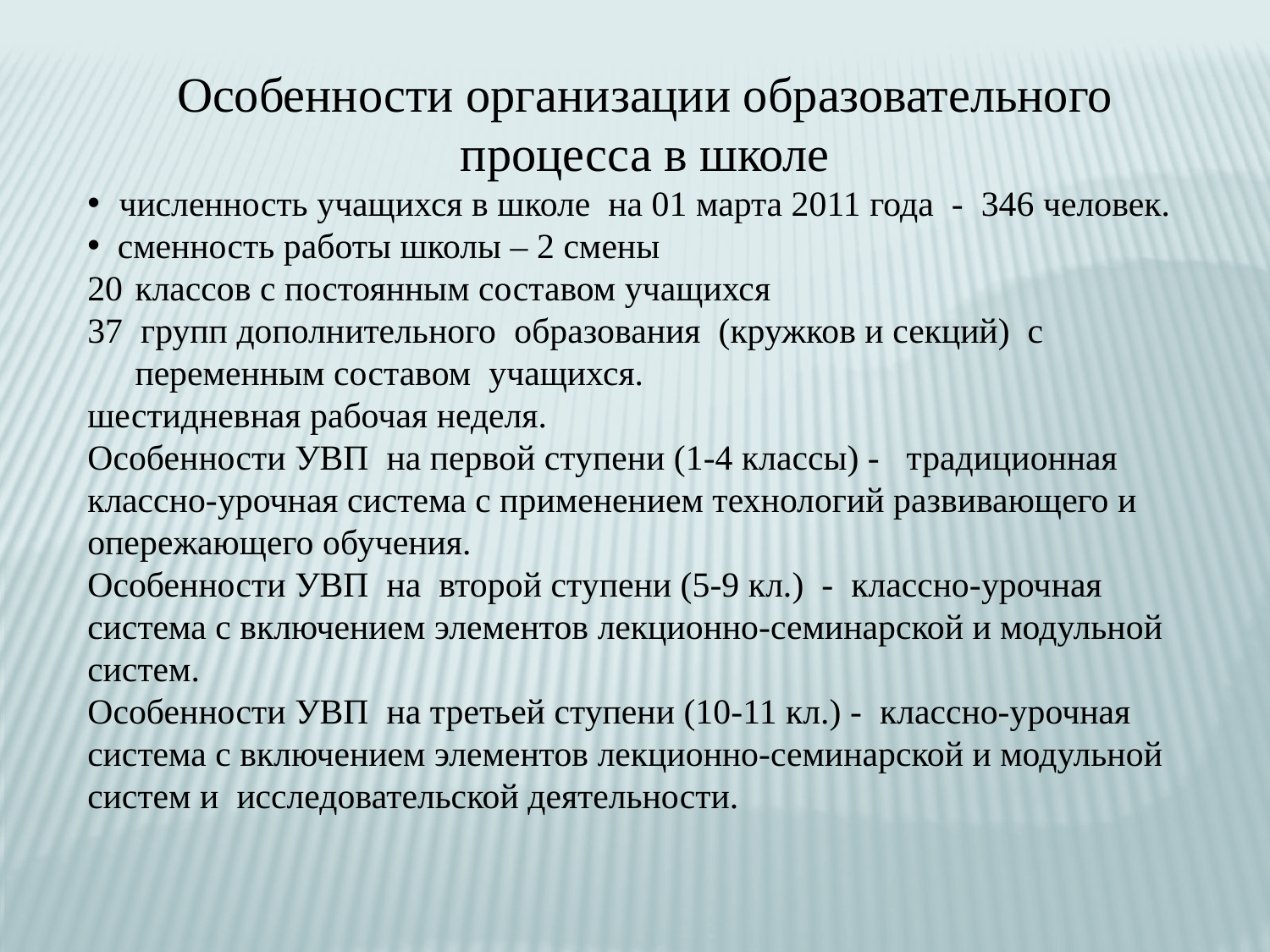

Особенности организации образовательного процесса в школе
  численность учащихся в школе  на 01 марта 2011 года  -  346 человек.
  сменность работы школы – 2 смены
классов с постоянным составом учащихся
37  групп дополнительного  образования  (кружков и секций)  с переменным составом  учащихся.
шестидневная рабочая неделя.
Особенности УВП  на первой ступени (1-4 классы) -   традиционная классно-урочная система с применением технологий развивающего и опережающего обучения.
Особенности УВП  на  второй ступени (5-9 кл.)  -  классно-урочная система с включением элементов лекционно-семинарской и модульной систем.
Особенности УВП  на третьей ступени (10-11 кл.) -  классно-урочная  система с включением элементов лекционно-семинарской и модульной систем и  исследовательской деятельности.